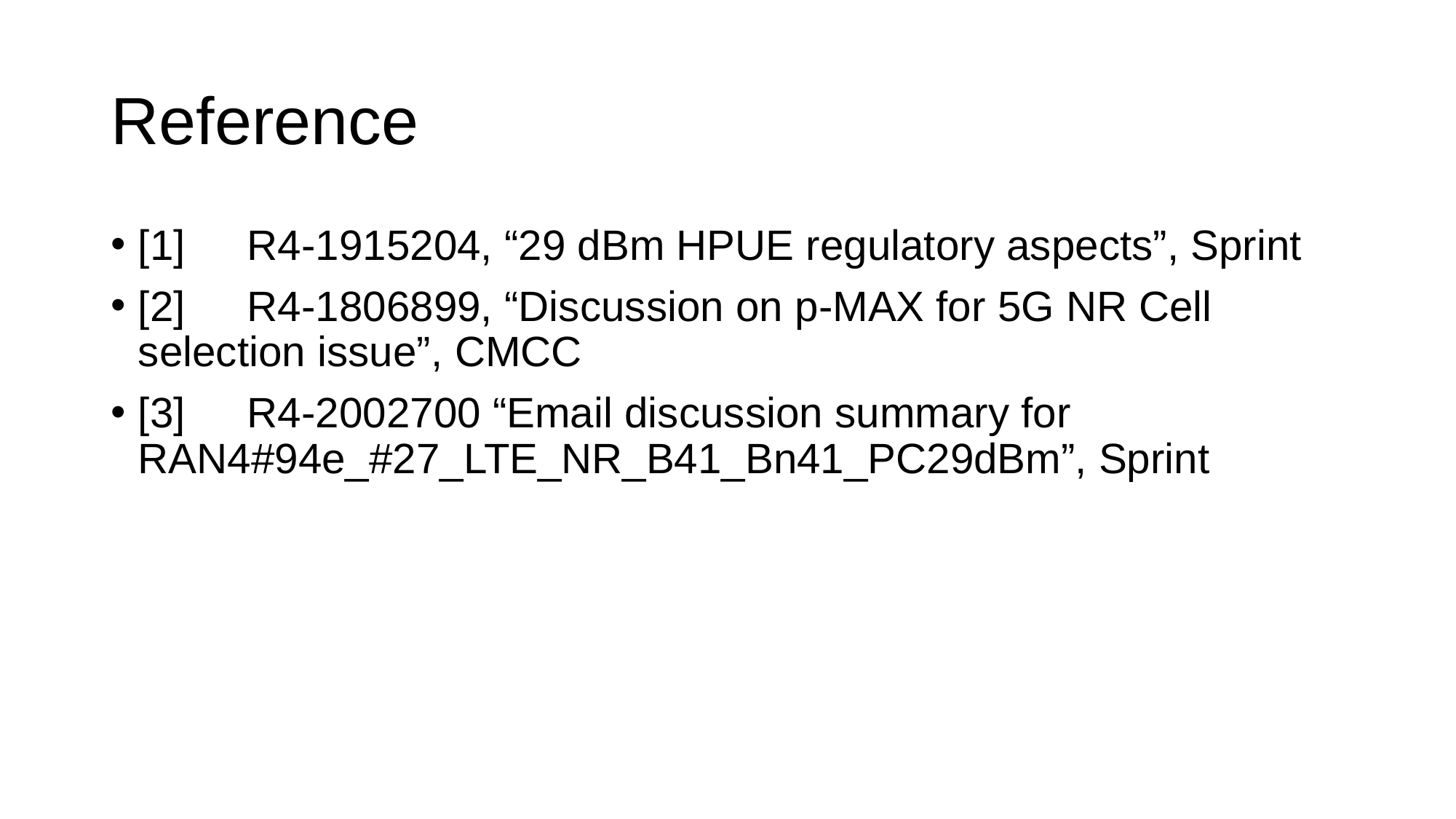

# Reference
[1]	R4-1915204, “29 dBm HPUE regulatory aspects”, Sprint
[2]	R4-1806899, “Discussion on p-MAX for 5G NR Cell selection issue”, CMCC
[3]	R4-2002700 “Email discussion summary for RAN4#94e_#27_LTE_NR_B41_Bn41_PC29dBm”, Sprint